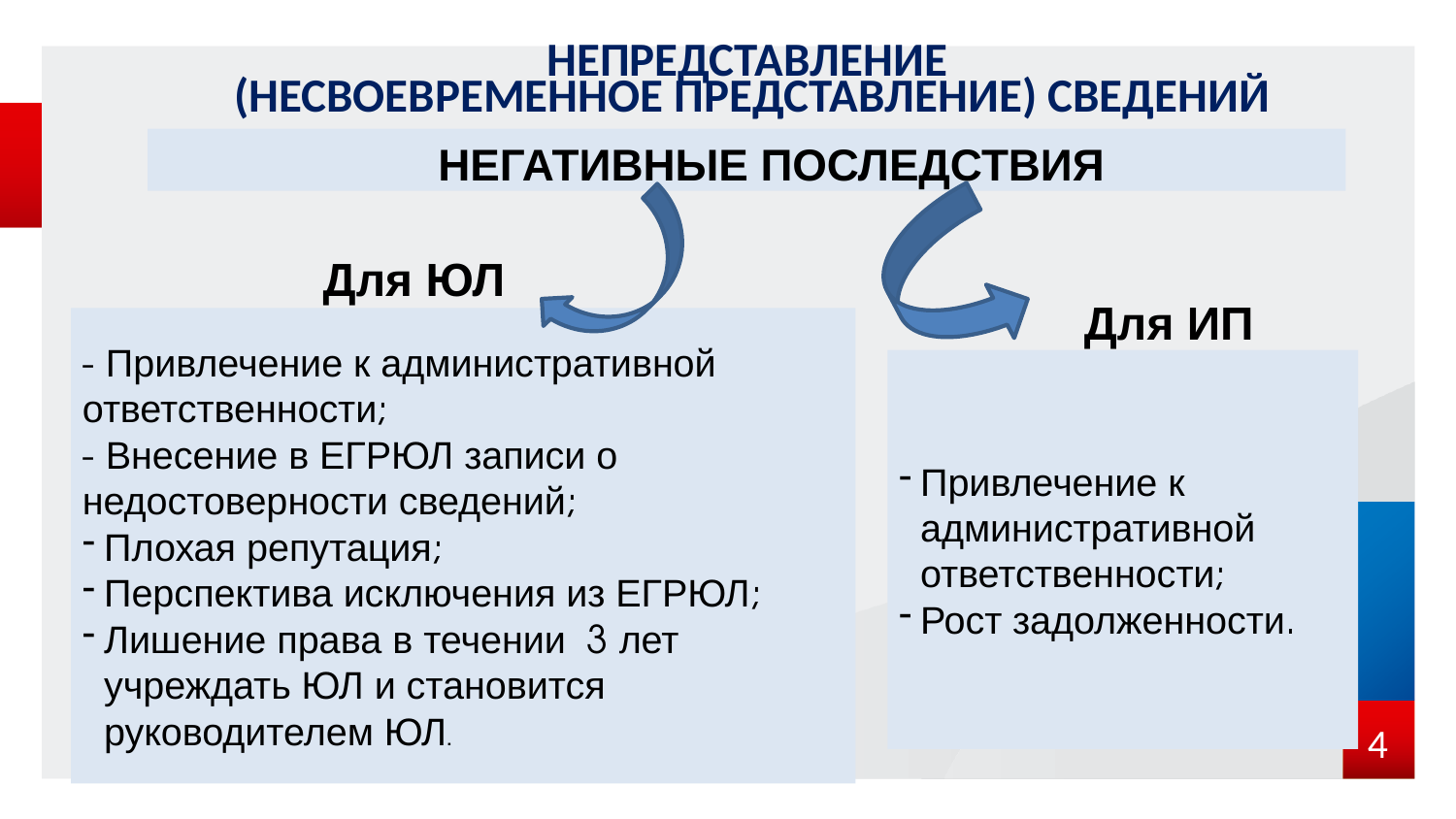

# НЕПРЕДСТАВЛЕНИЕ (НЕСВОЕВРЕМЕННОЕ ПРЕДСТАВЛЕНИЕ) СВЕДЕНИЙ

НЕГАТИВНЫЕ ПОСЛЕДСТВИЯ

Для ЮЛ
Для ИП
- Привлечение к административной ответственности;
- Внесение в ЕГРЮЛ записи о недостоверности сведений;
Плохая репутация;
Перспектива исключения из ЕГРЮЛ;
Лишение права в течении  3 лет учреждать ЮЛ и становится руководителем ЮЛ.

Привлечение к административной ответственности;
Рост задолженности.

4